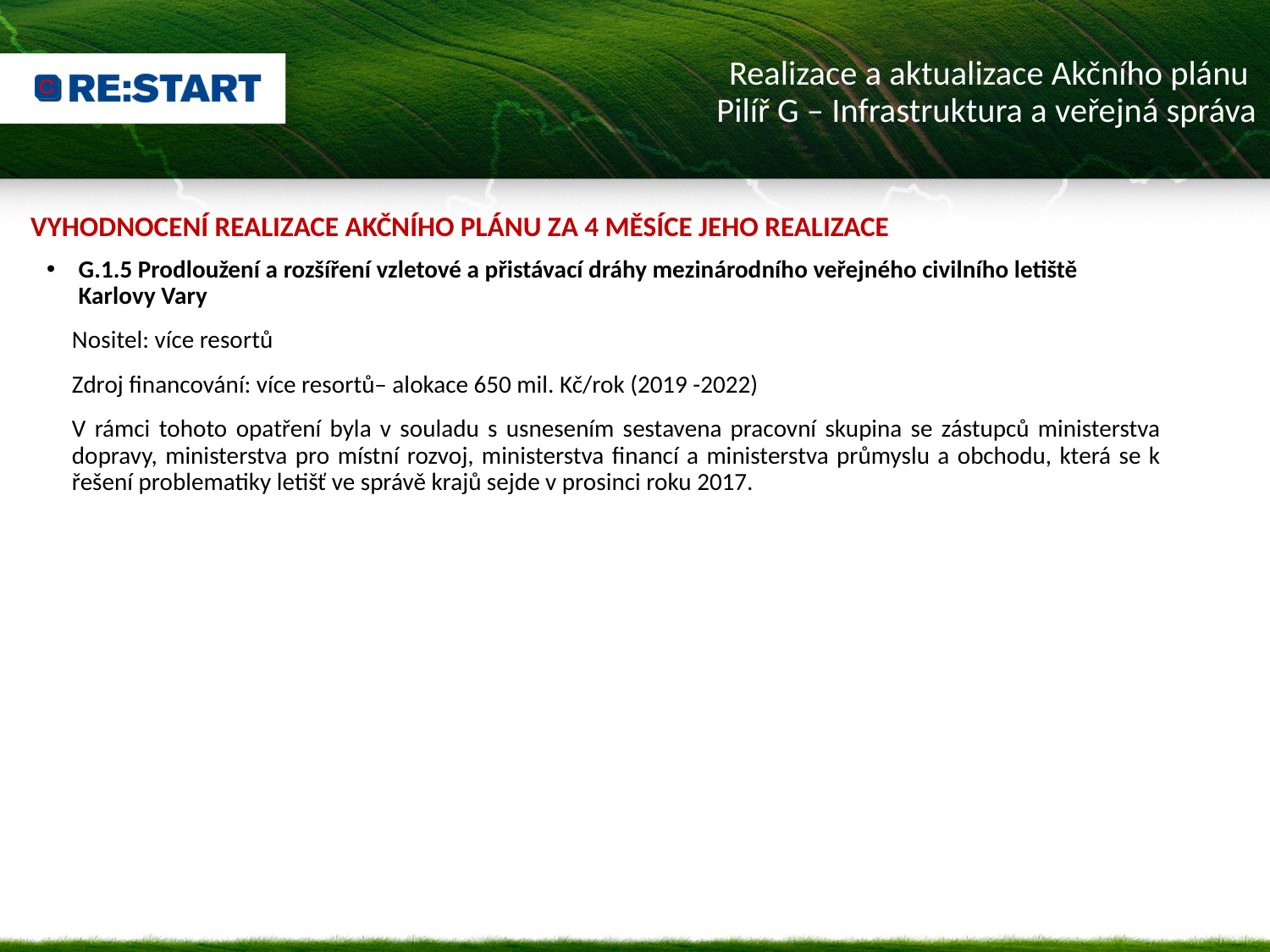

Realizace a aktualizace Akčního plánu
Pilíř G – Infrastruktura a veřejná správa
Vyhodnocení realizace Akčního plánu za 4 měsíce jeho realizace
G.1.5 Prodloužení a rozšíření vzletové a přistávací dráhy mezinárodního veřejného civilního letiště Karlovy Vary
Nositel: více resortů
Zdroj financování: více resortů– alokace 650 mil. Kč/rok (2019 -2022)
V rámci tohoto opatření byla v souladu s usnesením sestavena pracovní skupina se zástupců ministerstva dopravy, ministerstva pro místní rozvoj, ministerstva financí a ministerstva průmyslu a obchodu, která se k řešení problematiky letišť ve správě krajů sejde v prosinci roku 2017.